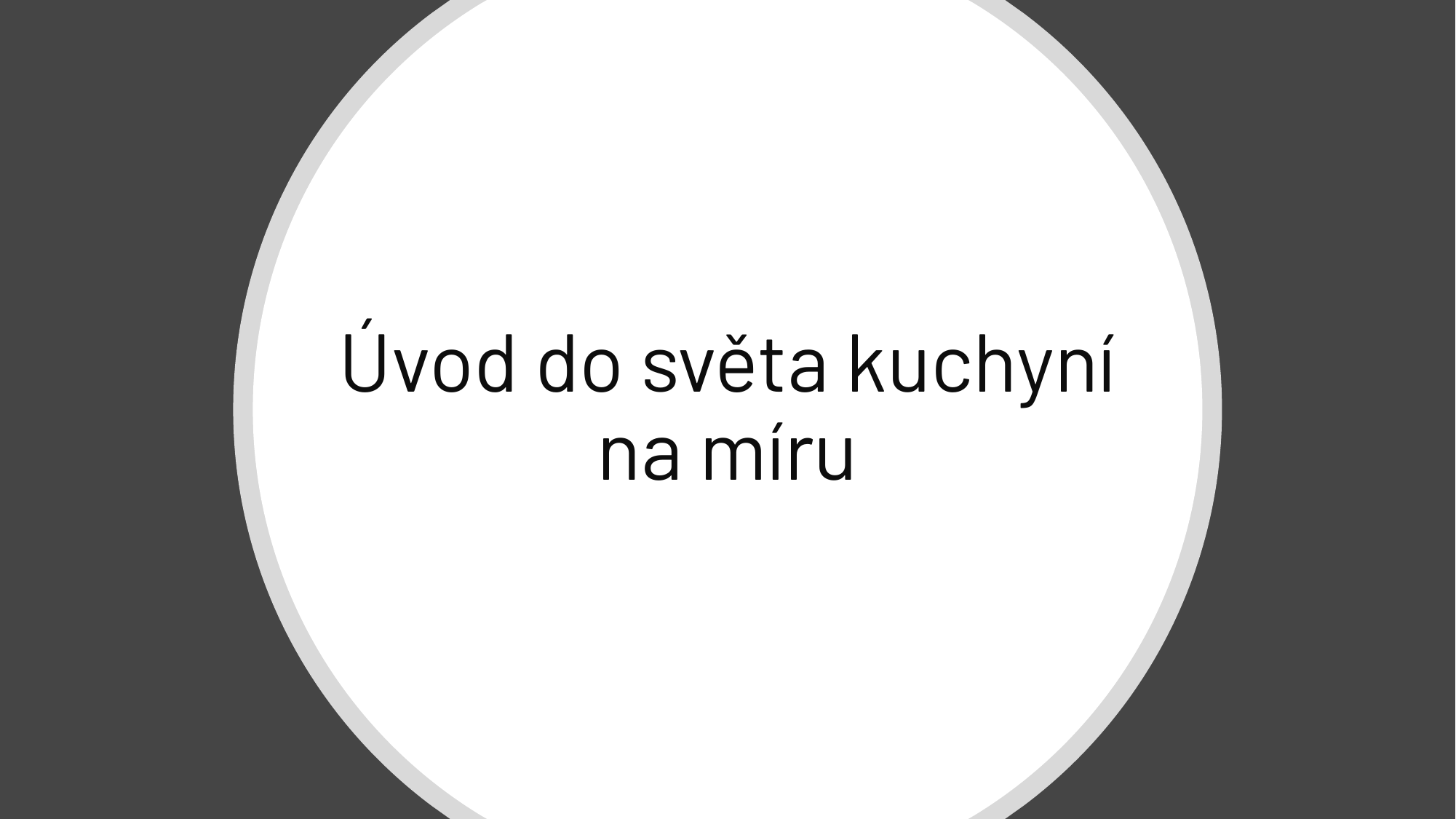

# Úvod do světa kuchyní na míru